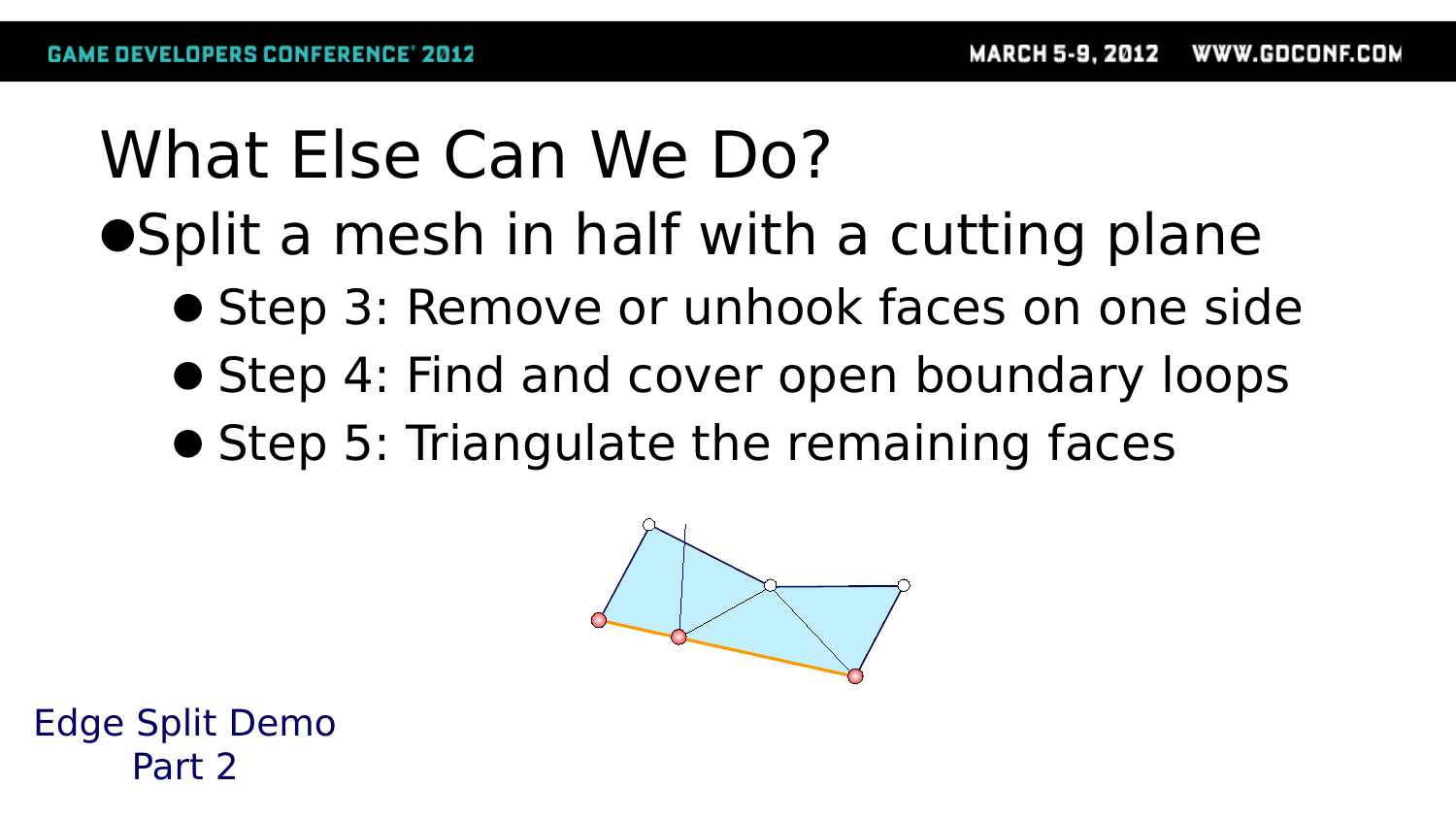

# What Else Can We Do?
Split a mesh in half with a cutting plane
Step 3: Remove or unhook faces on one side
Step 4: Find and cover open boundary loops
Step 5: Triangulate the remaining faces

Edge Split Demo
Part 2